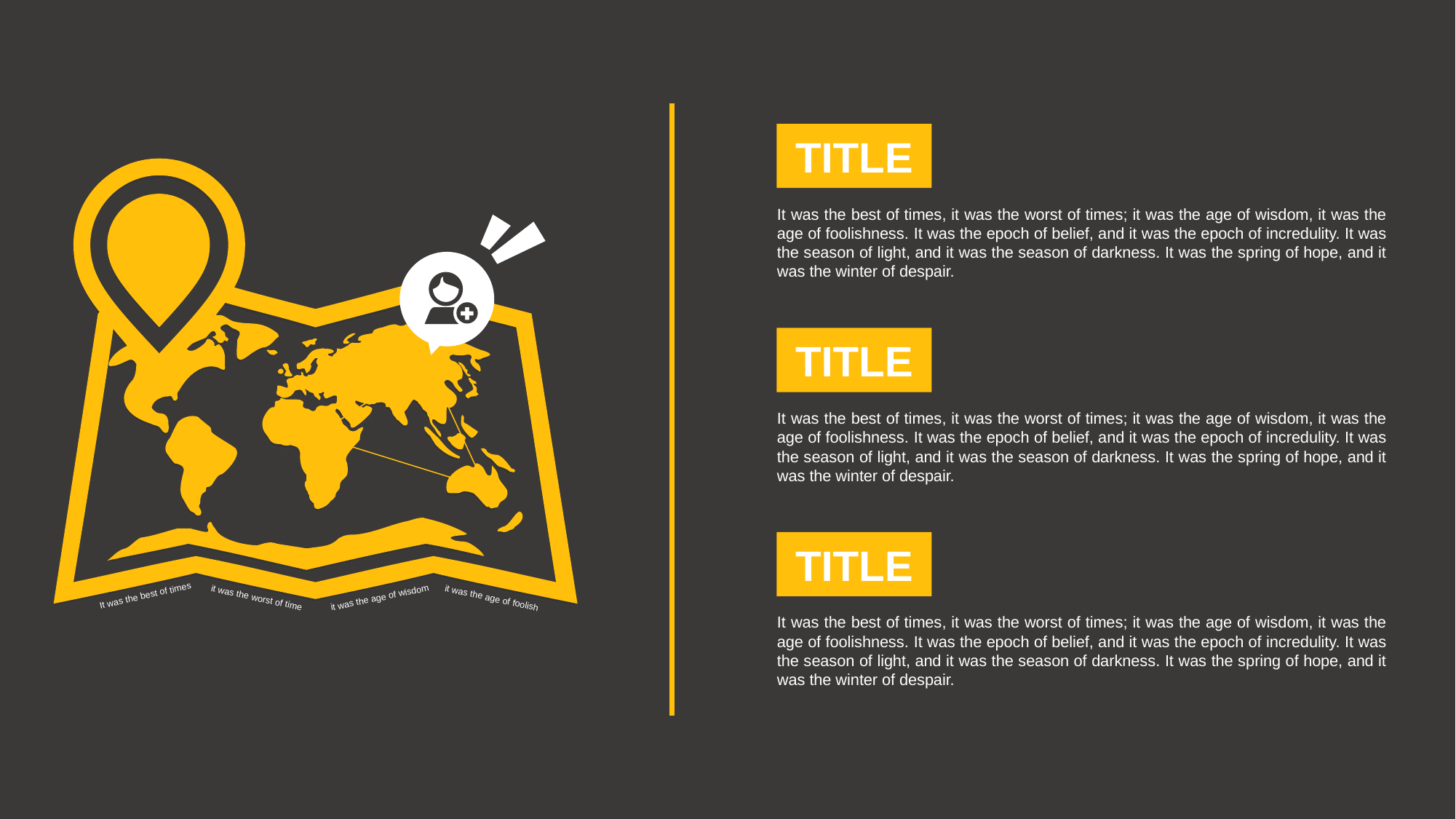

TITLE

It was the best of times, it was the worst of times; it was the age of wisdom, it was the age of foolishness. It was the epoch of belief, and it was the epoch of incredulity. It was the season of light, and it was the season of darkness. It was the spring of hope, and it was the winter of despair.

TITLE

It was the best of times, it was the worst of times; it was the age of wisdom, it was the age of foolishness. It was the epoch of belief, and it was the epoch of incredulity. It was the season of light, and it was the season of darkness. It was the spring of hope, and it was the winter of despair.

TITLE
It was the best of times
it was the age of wisdom
it was the worst of time
it was the age of foolish
It was the best of times, it was the worst of times; it was the age of wisdom, it was the age of foolishness. It was the epoch of belief, and it was the epoch of incredulity. It was the season of light, and it was the season of darkness. It was the spring of hope, and it was the winter of despair.